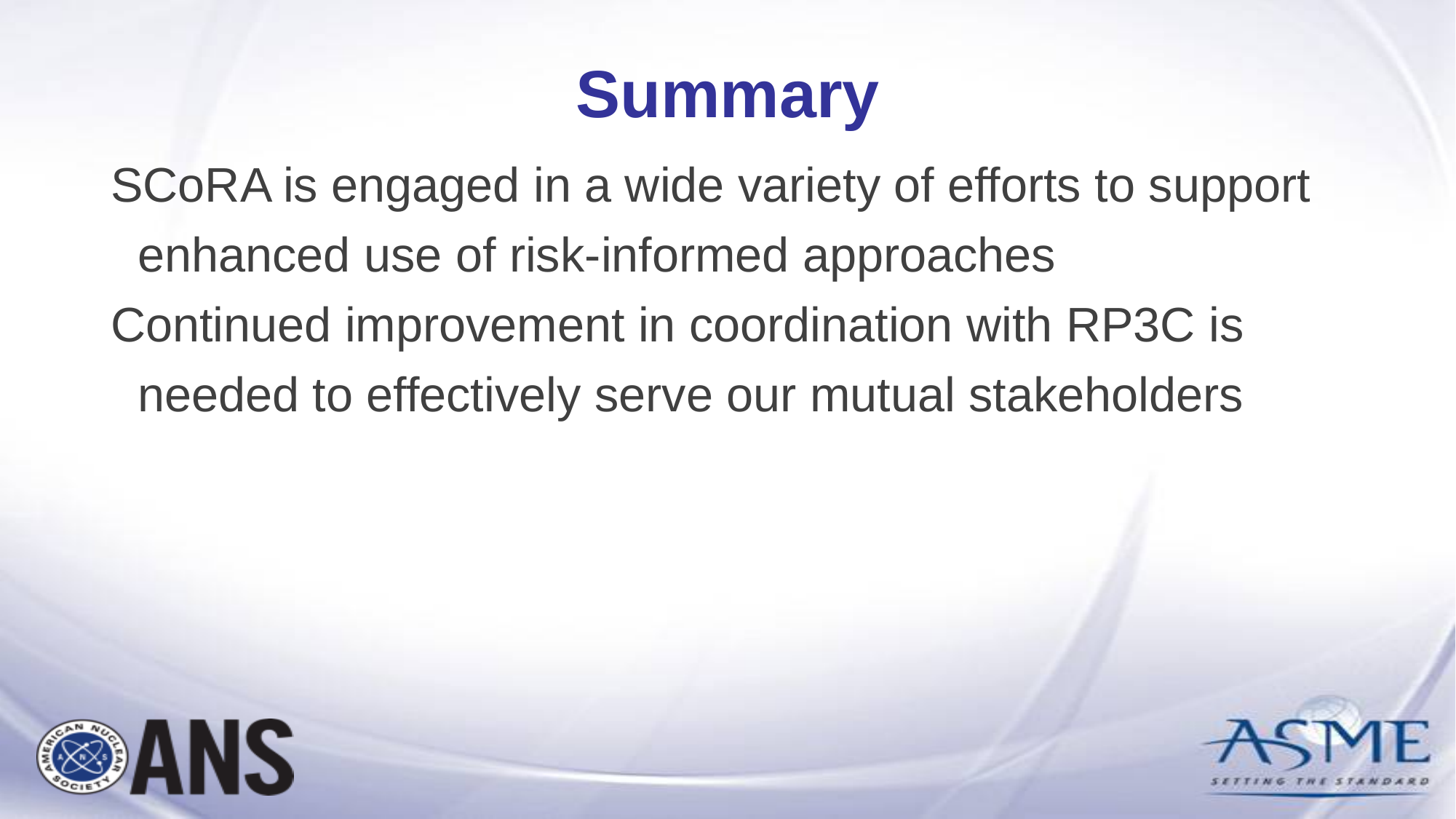

Summary
SCoRA is engaged in a wide variety of efforts to support enhanced use of risk-informed approaches
Continued improvement in coordination with RP3C is needed to effectively serve our mutual stakeholders